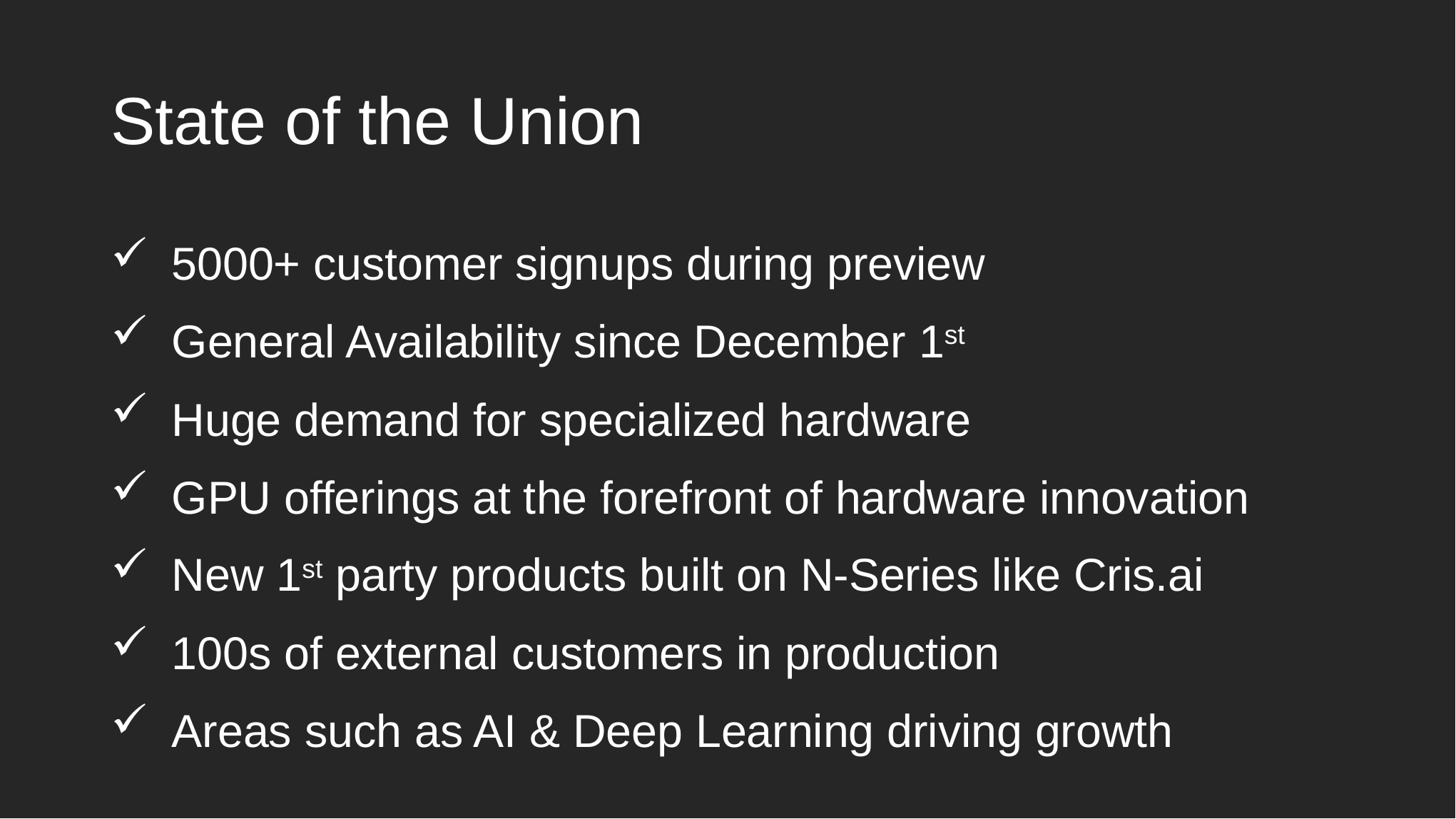

# State of the Union
5000+ customer signups during preview
General Availability since December 1st
Huge demand for specialized hardware
GPU offerings at the forefront of hardware innovation
New 1st party products built on N-Series like Cris.ai
100s of external customers in production
Areas such as AI & Deep Learning driving growth